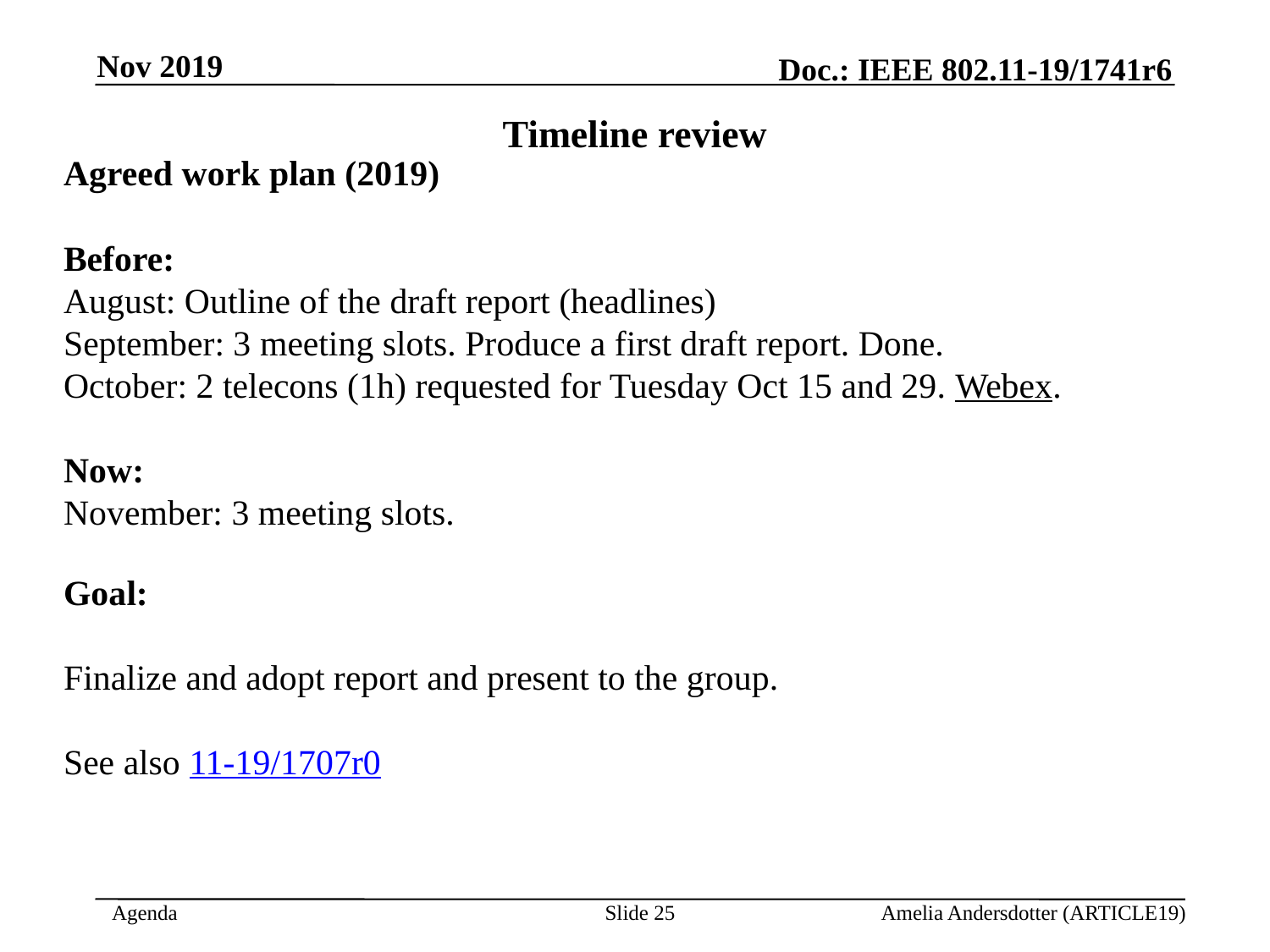

Nov 2019
Timeline review
Agreed work plan (2019)

Before:
August: Outline of the draft report (headlines)
September: 3 meeting slots. Produce a first draft report. Done.
October: 2 telecons (1h) requested for Tuesday Oct 15 and 29. Webex.

Now:
November: 3 meeting slots.
Goal:

Finalize and adopt report and present to the group.

See also 11-19/1707r0

Slide 25
Amelia Andersdotter (ARTICLE19)